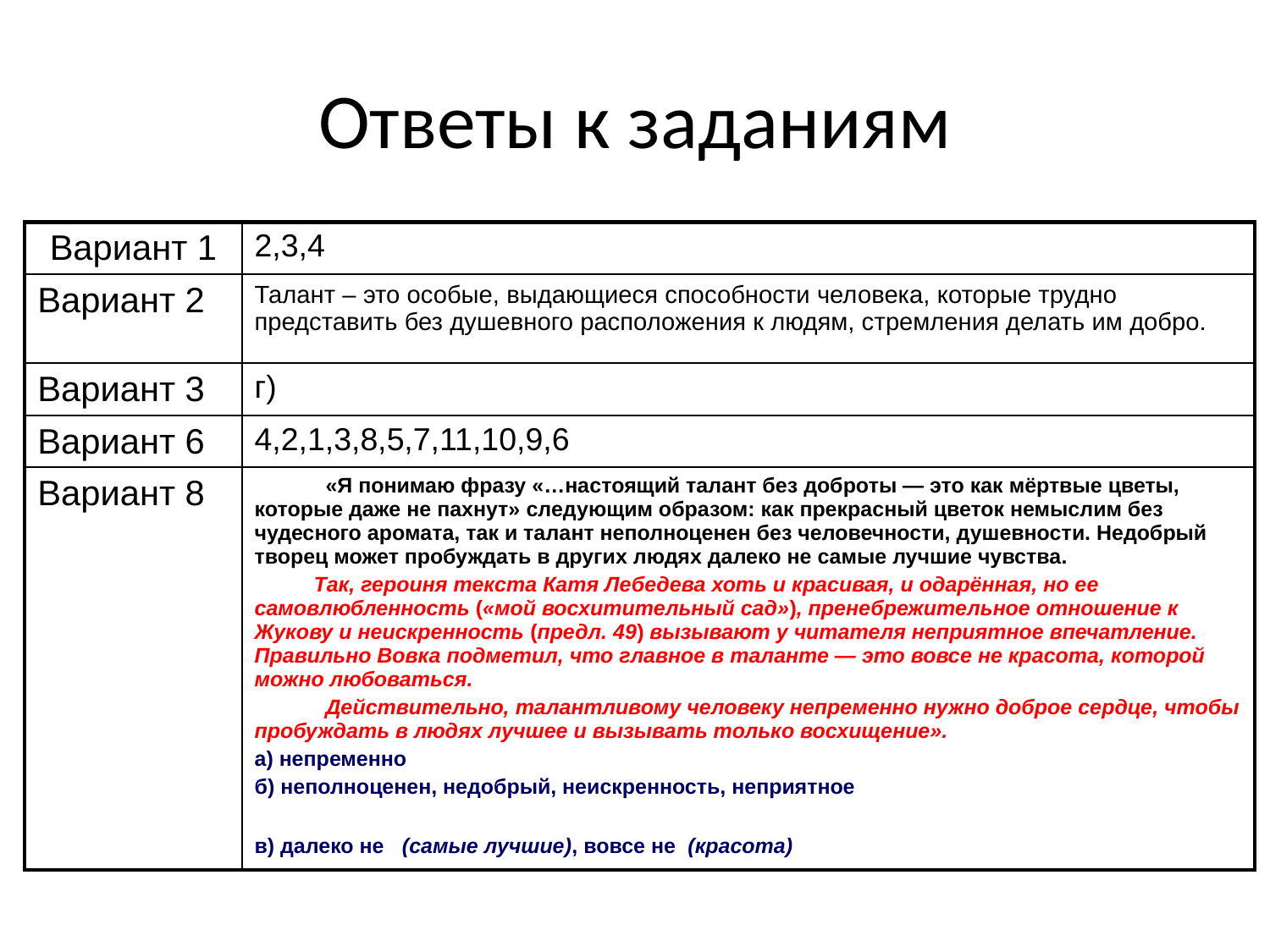

# Ответы к заданиям
| Вариант 1 | 2,3,4 |
| --- | --- |
| Вариант 2 | Талант – это особые, выдающиеся способности человека, которые трудно представить без душевного расположения к людям, стремления делать им добро. |
| Вариант 3 | г) |
| Вариант 6 | 4,2,1,3,8,5,7,11,10,9,6 |
| Вариант 8 | «Я понимаю фразу «…настоящий талант без доброты — это как мёртвые цветы, которые даже не пахнут» следующим образом: как прекрасный цветок немыслим без чудесного аромата, так и талант неполноценен без человечности, душевности. Недобрый творец может пробуждать в других людях далеко не самые лучшие чувства. Так, героиня текста Катя Лебедева хоть и красивая, и одарённая, но ее самовлюбленность («мой восхитительный сад»), пренебрежительное отношение к Жукову и неискренность (предл. 49) вызывают у читателя неприятное впечатление. Правильно Вовка подметил, что главное в таланте — это вовсе не красота, которой можно любоваться. Действительно, талантливому человеку непременно нужно доброе сердце, чтобы пробуждать в людях лучшее и вызывать только восхищение». а) непременно б) неполноценен, недобрый, неискренность, неприятное в) далеко не (самые лучшие), вовсе не (красота) |